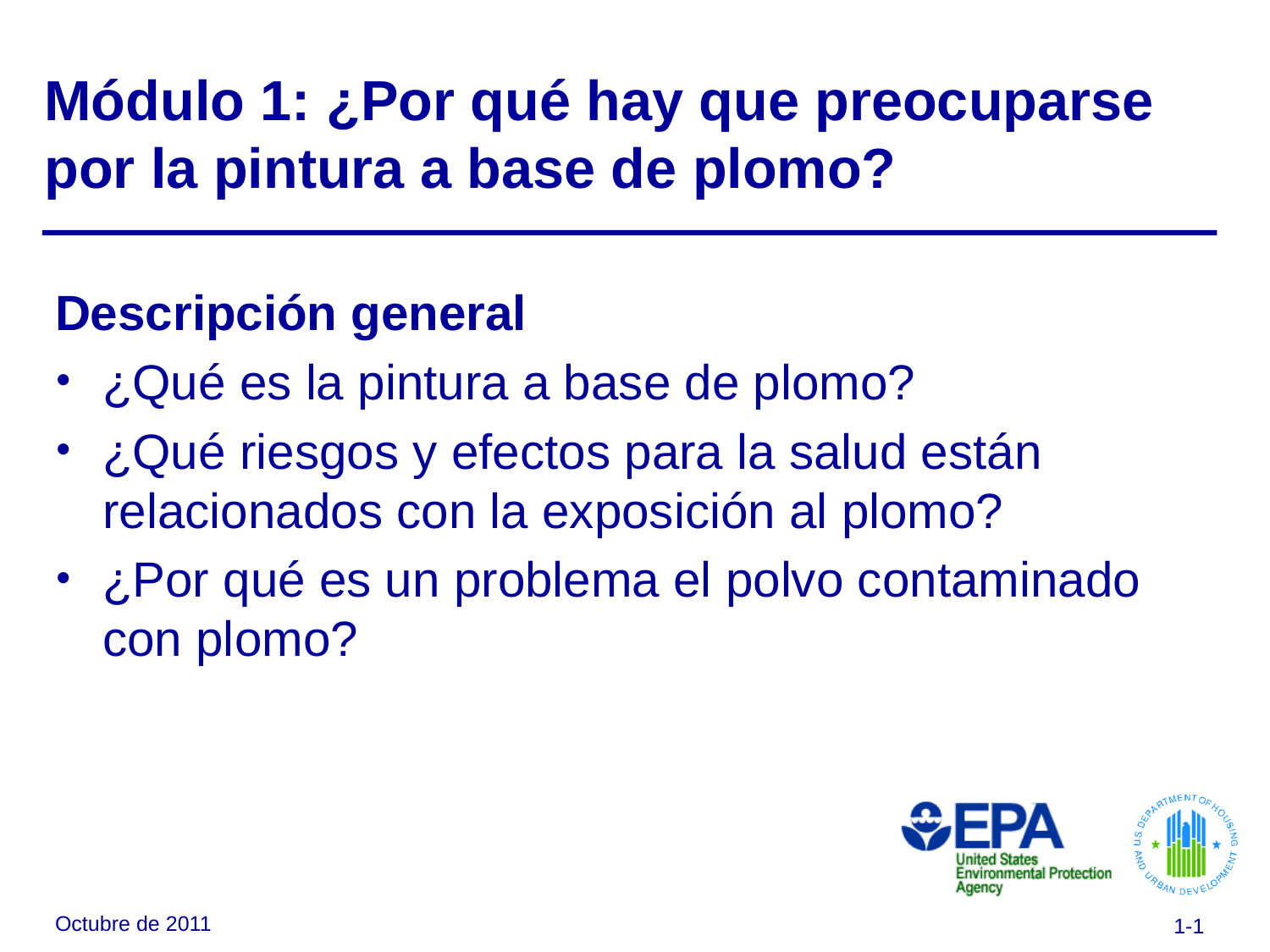

# Módulo 1: ¿Por qué hay que preocuparse por la pintura a base de plomo?
Descripción general
¿Qué es la pintura a base de plomo?
¿Qué riesgos y efectos para la salud están relacionados con la exposición al plomo?
¿Por qué es un problema el polvo contaminado con plomo?

Octubre de 2011
1-1